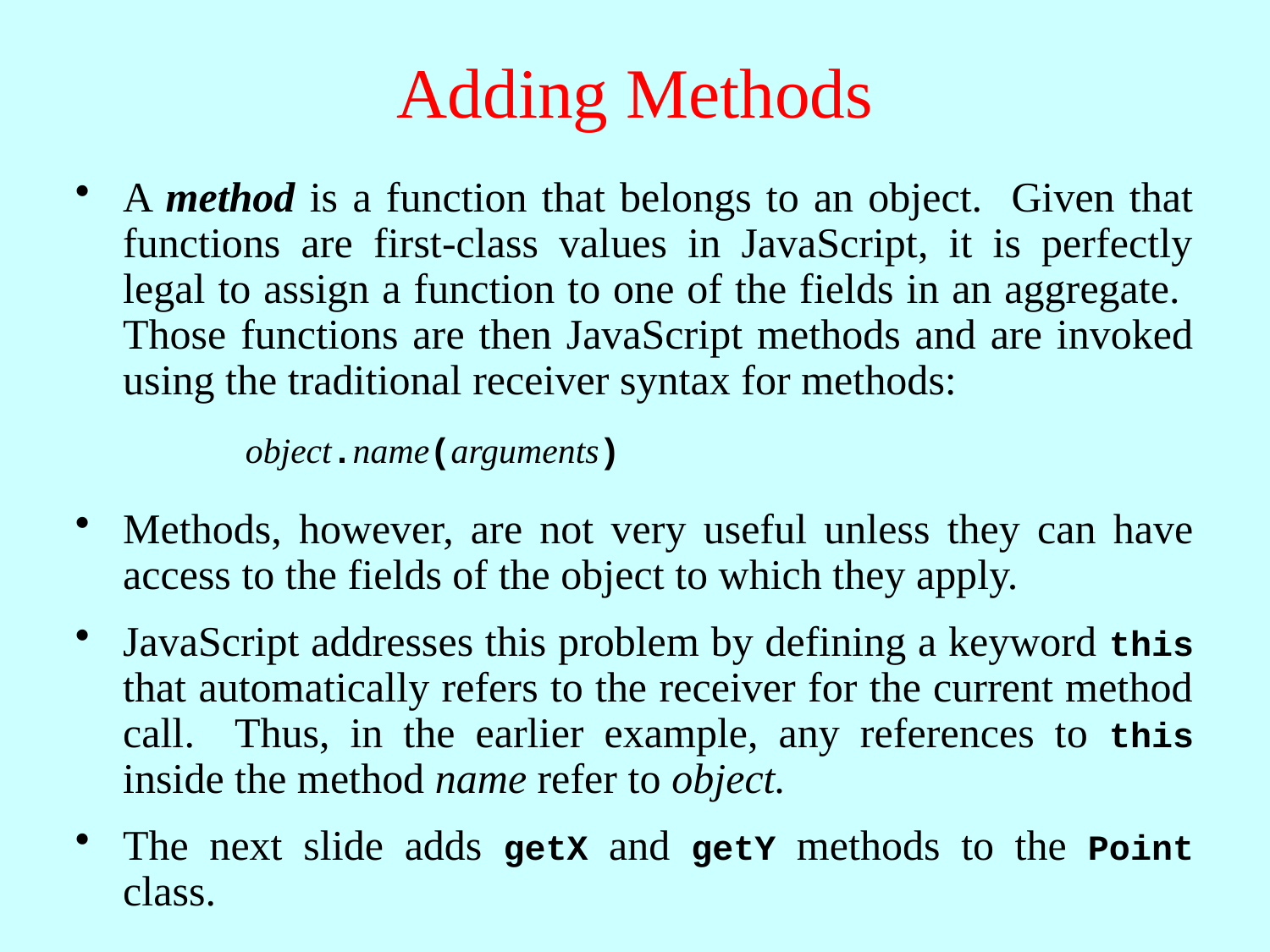

# Adding Methods
A method is a function that belongs to an object.  Given that functions are first-class values in JavaScript, it is perfectly legal to assign a function to one of the fields in an aggregate.  Those functions are then JavaScript methods and are invoked using the traditional receiver syntax for methods:
object.name(arguments)
Methods, however, are not very useful unless they can have access to the fields of the object to which they apply.
JavaScript addresses this problem by defining a keyword this that automatically refers to the receiver for the current method call.  Thus, in the earlier example, any references to this inside the method name refer to object.
The next slide adds getX and getY methods to the Point class.